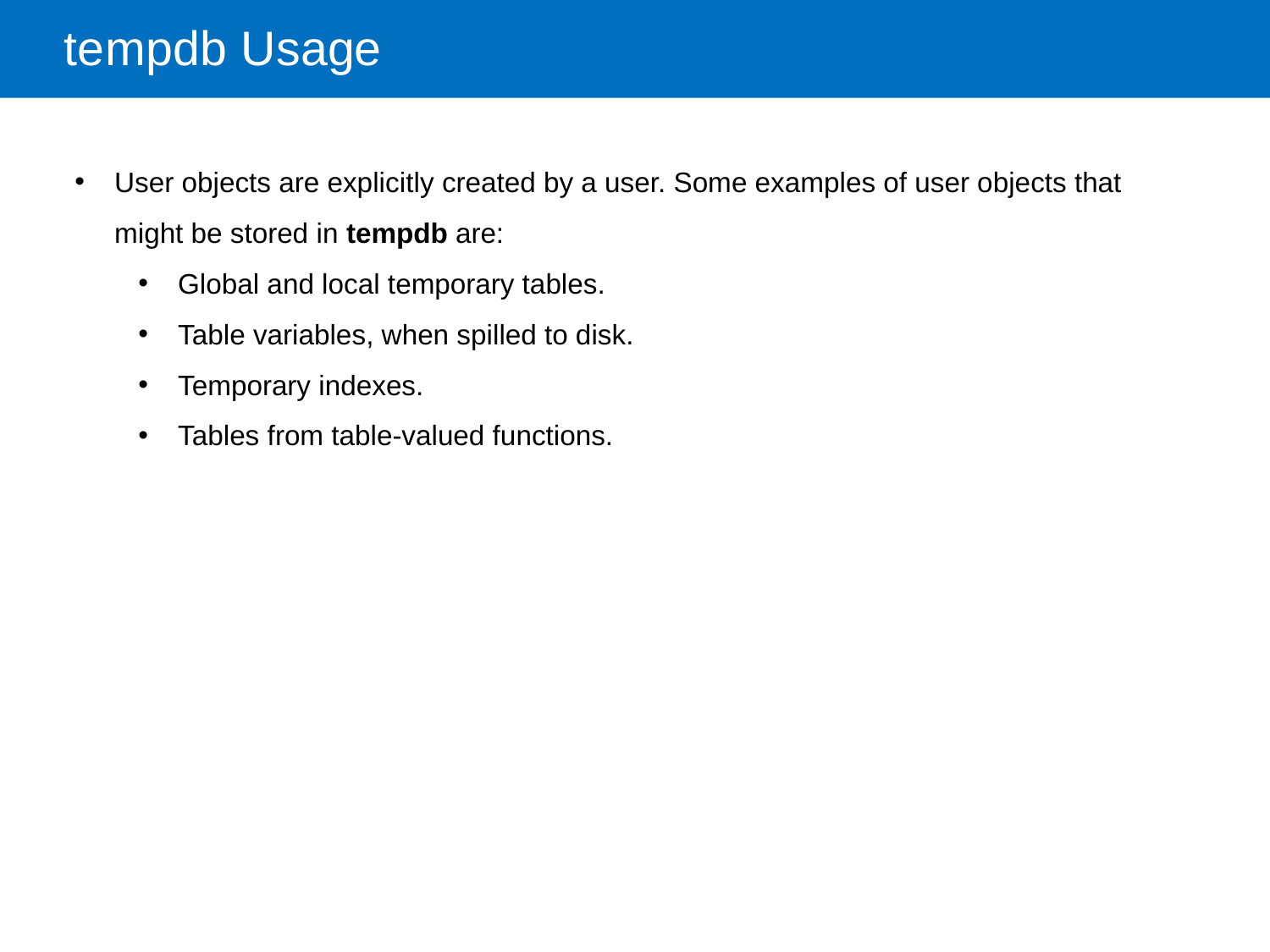

# tempdb Usage
User objects are explicitly created by a user. Some examples of user objects that might be stored in tempdb are:
Global and local temporary tables.
Table variables, when spilled to disk.
Temporary indexes.
Tables from table-valued functions.